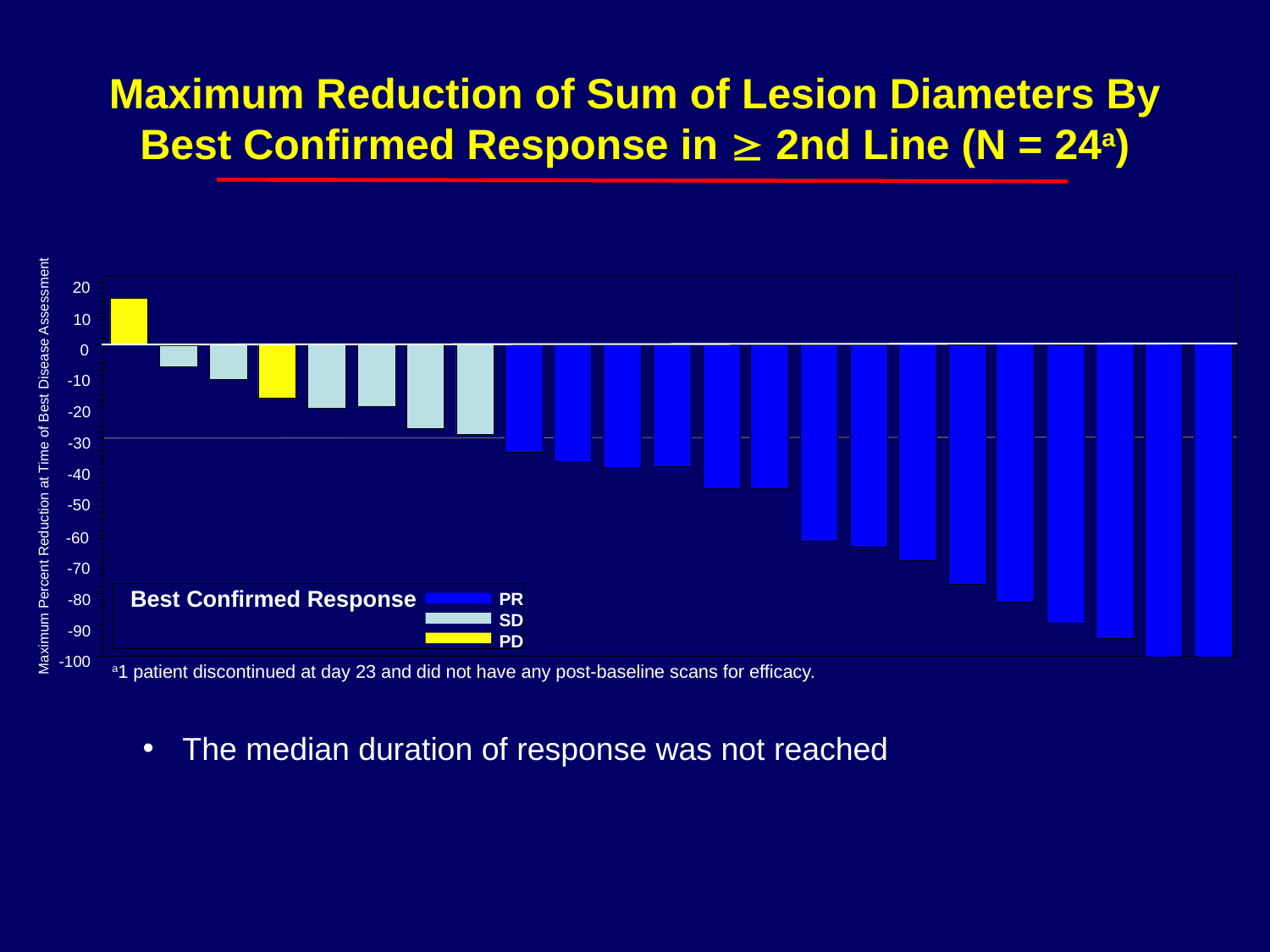

# Maximum Reduction of Sum of Lesion Diameters By Best Confirmed Response in ≥ 2nd Line (N = 24a)

20

10
0

-10
-20
-30
Maximum Percent Reduction at Time of Best Disease Assessment
-40
-50
-60
-70
Best Confirmed Response
PR
SD
PD

-80

-90

-100
a1 patient discontinued at day 23 and did not have any post-baseline scans for efficacy.
The median duration of response was not reached